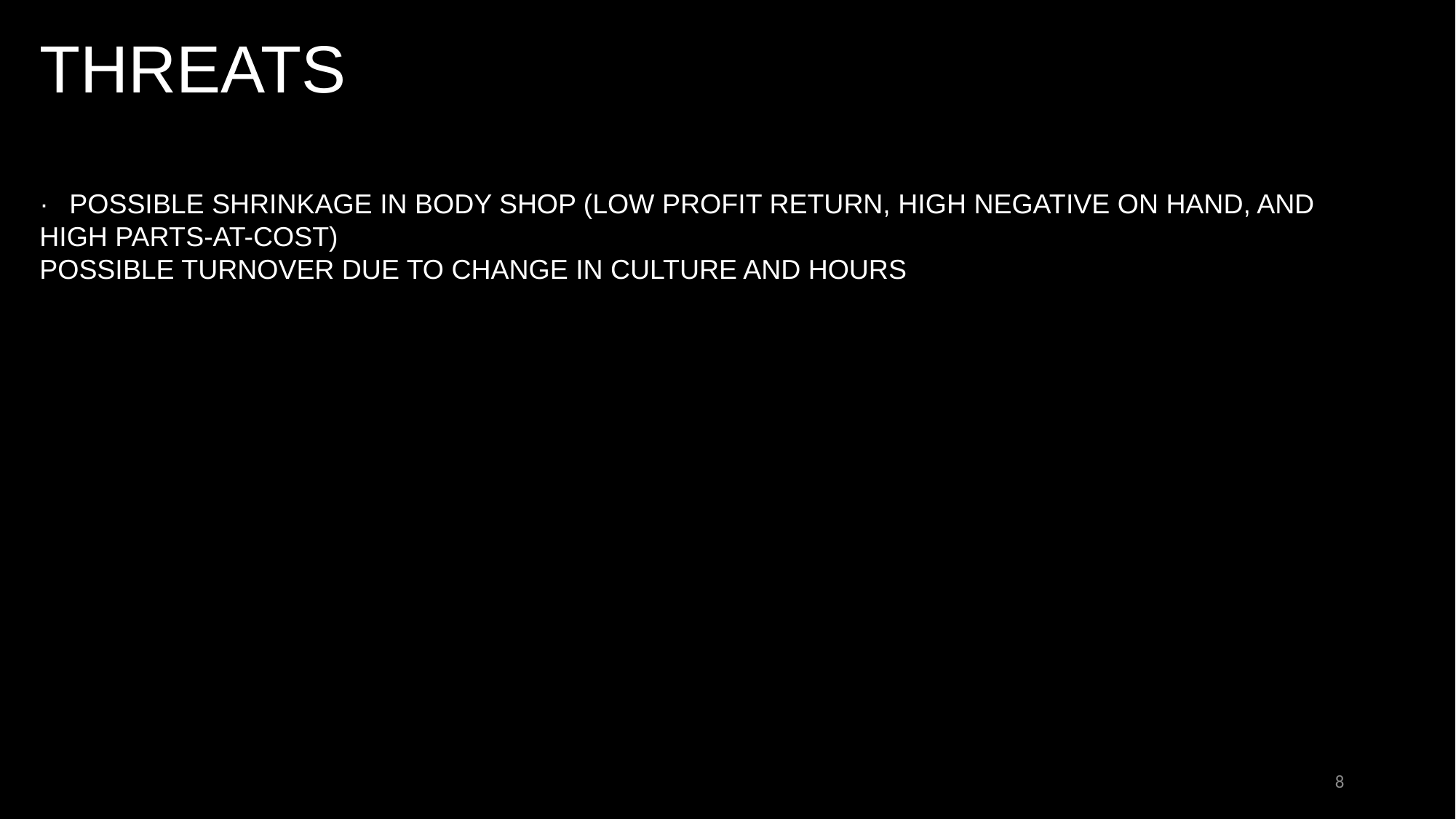

THREATS

·      POSSIBLE SHRINKAGE IN BODY SHOP (LOW PROFIT RETURN, HIGH NEGATIVE ON HAND, AND HIGH PARTS-AT-COST)
POSSIBLE TURNOVER DUE TO CHANGE IN CULTURE AND HOURS
8